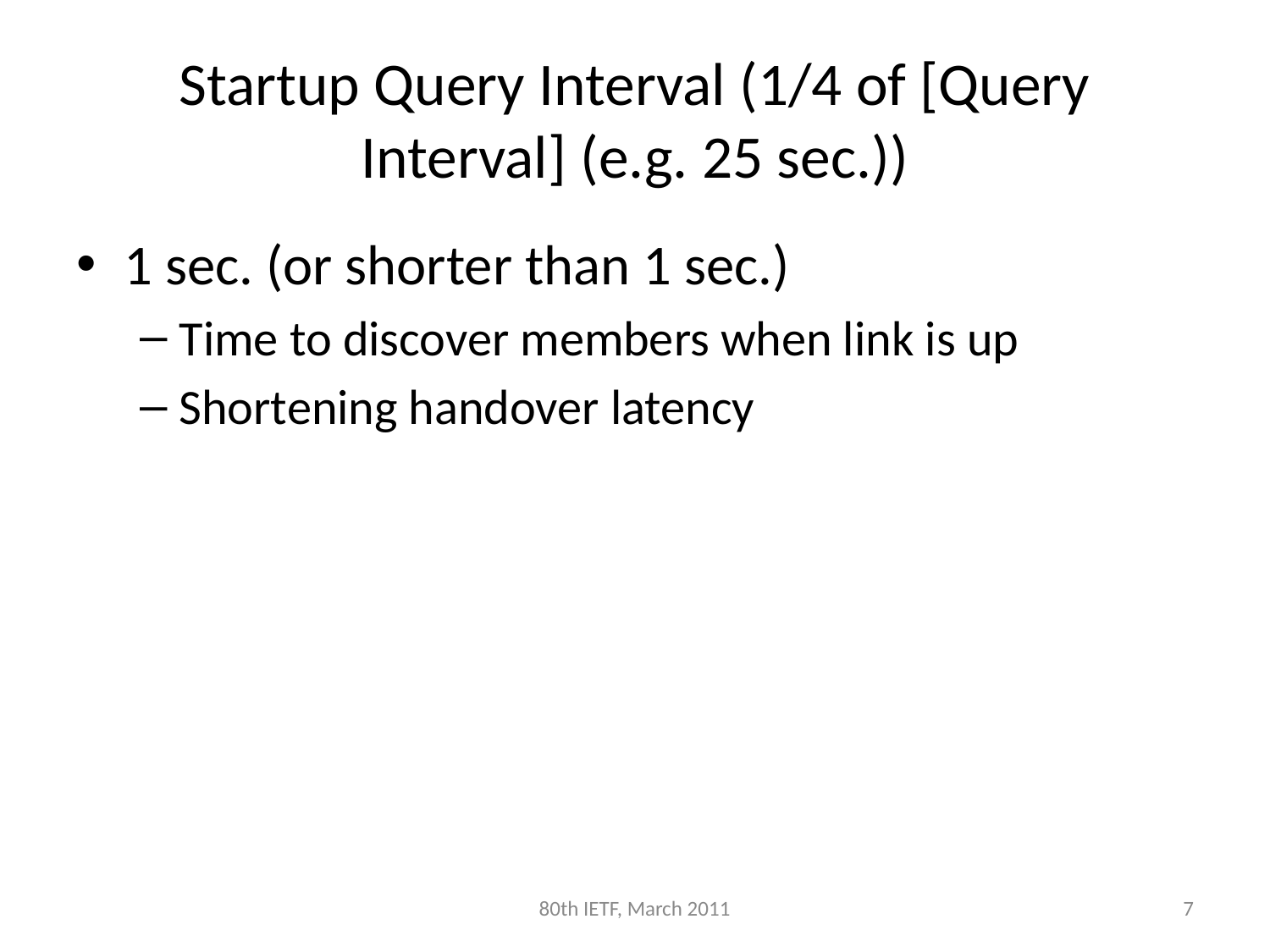

# Startup Query Interval (1/4 of [Query Interval] (e.g. 25 sec.))
1 sec. (or shorter than 1 sec.)
Time to discover members when link is up
Shortening handover latency

80th IETF, March 2011
7